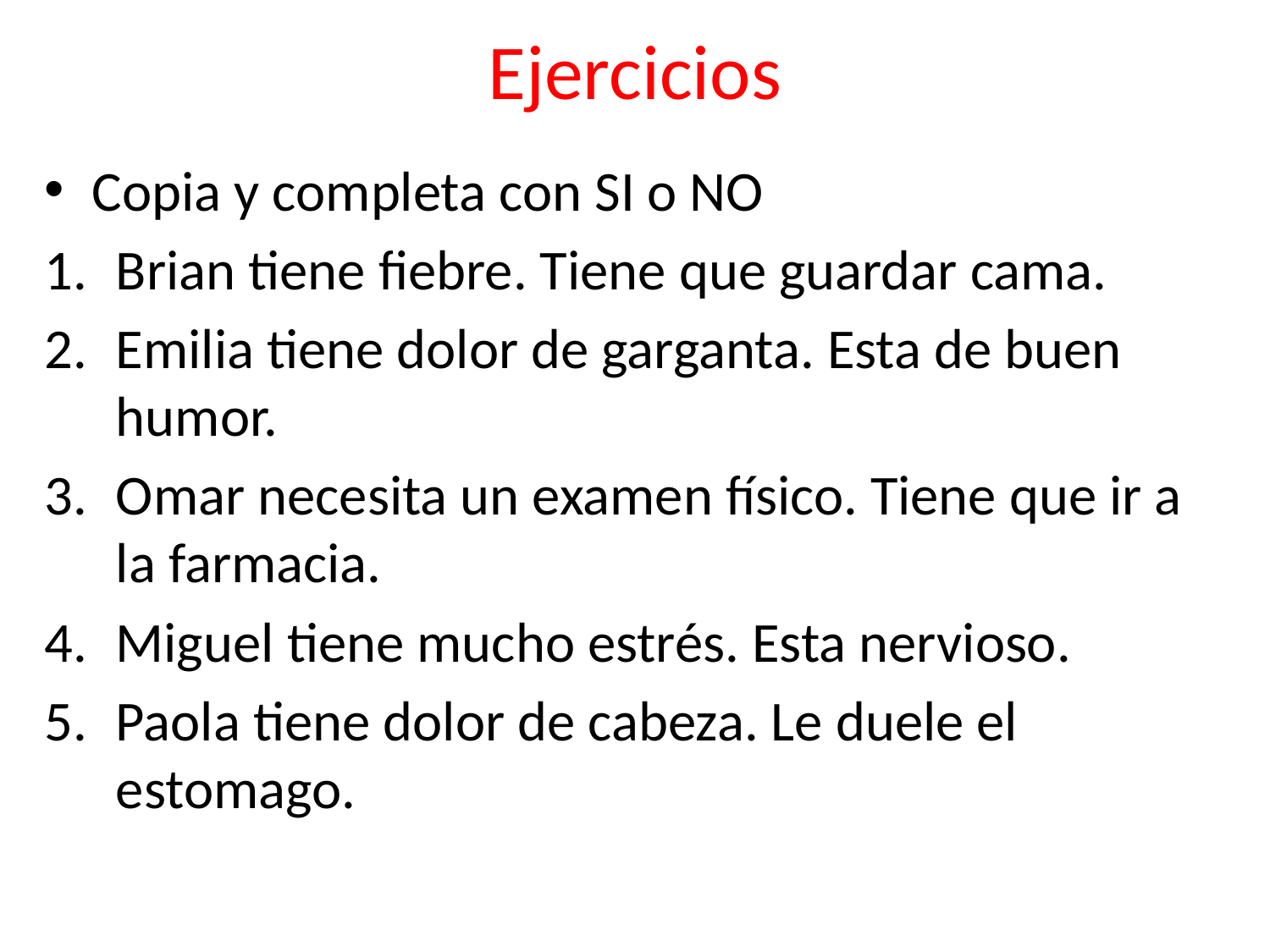

# Ejercicios
Copia y completa con SI o NO
Brian tiene fiebre. Tiene que guardar cama.
Emilia tiene dolor de garganta. Esta de buen humor.
Omar necesita un examen físico. Tiene que ir a la farmacia.
Miguel tiene mucho estrés. Esta nervioso.
Paola tiene dolor de cabeza. Le duele el estomago.